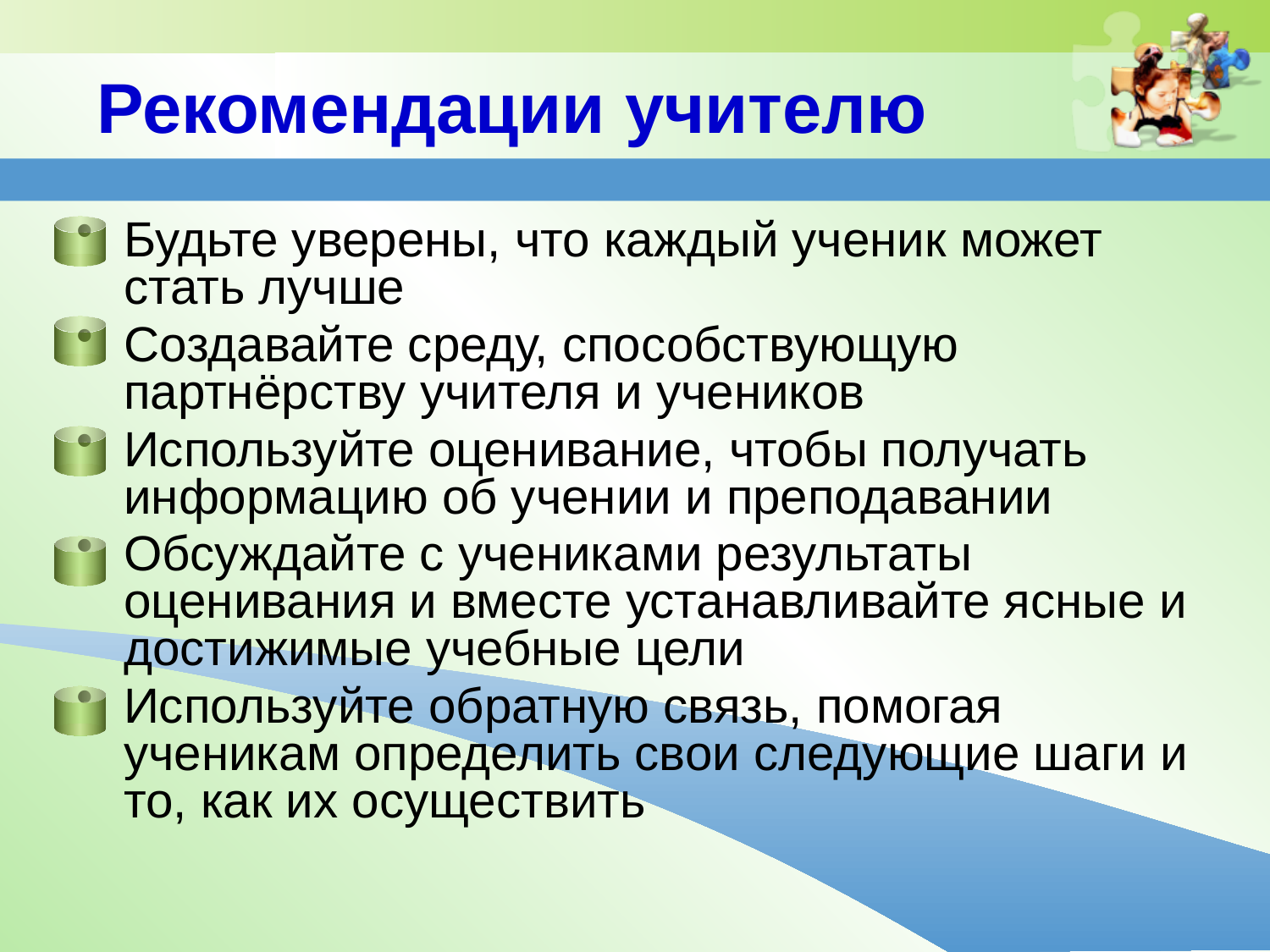

Рекомендации учителю
Будьте уверены, что каждый ученик может стать лучше
Создавайте среду, способствующую партнёрству учителя и учеников
Используйте оценивание, чтобы получать информацию об учении и преподавании
Обсуждайте с учениками результаты оценивания и вместе устанавливайте ясные и достижимые учебные цели
Используйте обратную связь, помогая ученикам определить свои следующие шаги и то, как их осуществить